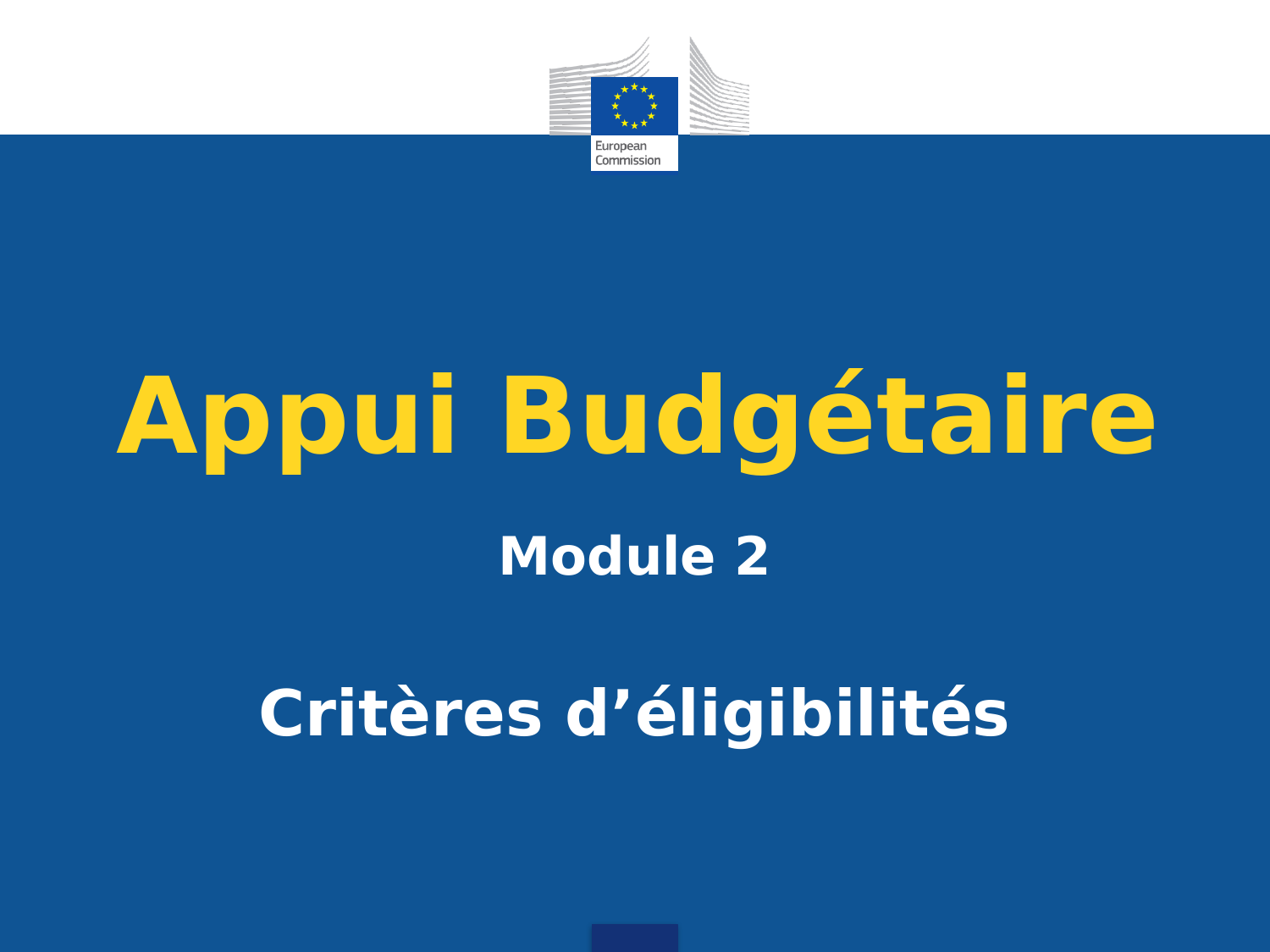

# Appui Budgétaire
Module 2

Critères d’éligibilités